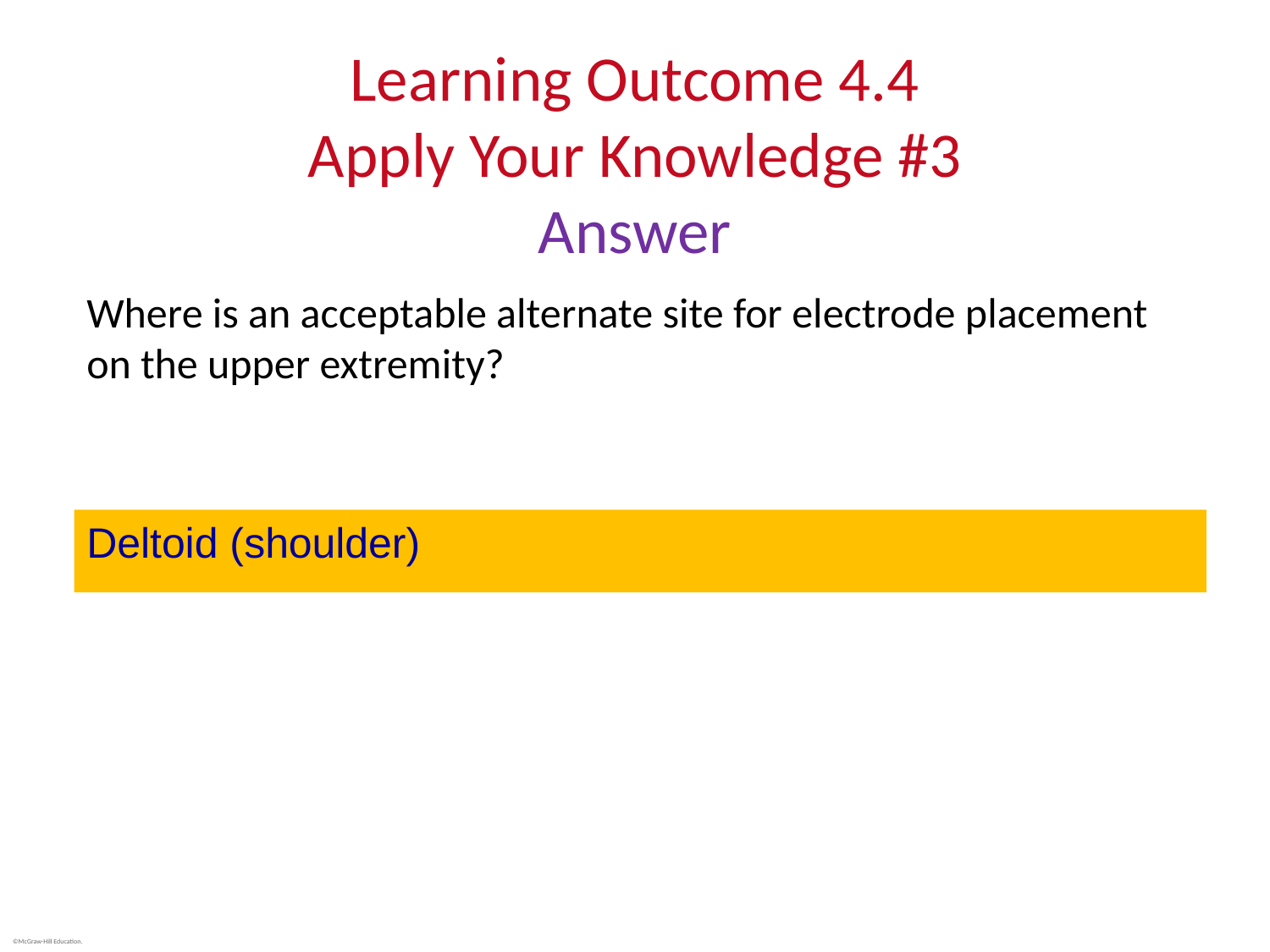

# Learning Outcome 4.4 Apply Your Knowledge #3 Answer
Where is an acceptable alternate site for electrode placement on the upper extremity?
Deltoid (shoulder)